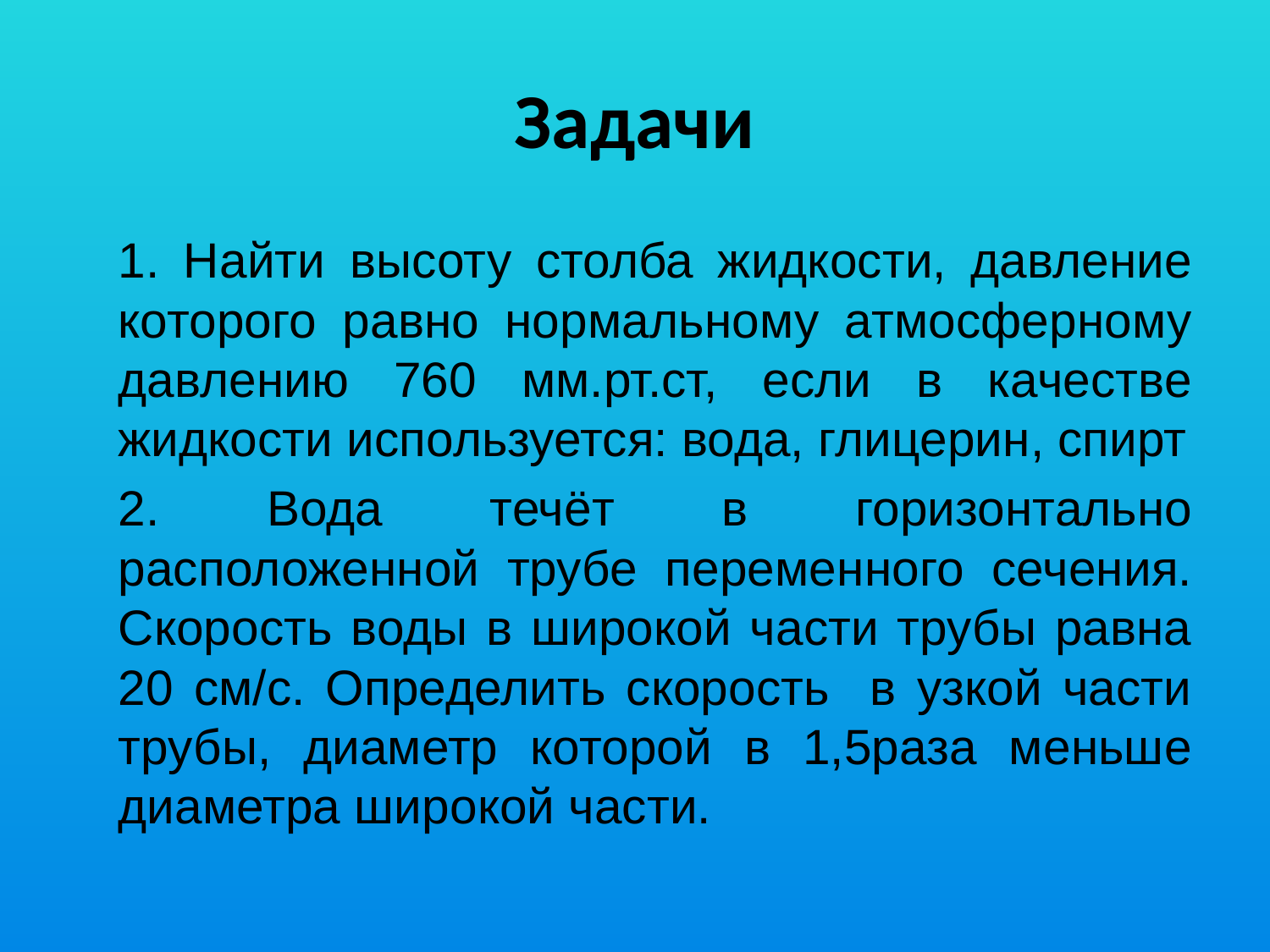

# Задачи
	1. Найти высоту столба жидкости, давление которого равно нормальному атмосферному давлению 760 мм.рт.ст, если в качестве жидкости используется: вода, глицерин, спирт
	2. Вода течёт в горизонтально расположенной трубе переменного сечения. Скорость воды в широкой части трубы равна 20 см/с. Определить скорость  в узкой части трубы, диаметр которой в 1,5раза меньше диаметра широкой части.